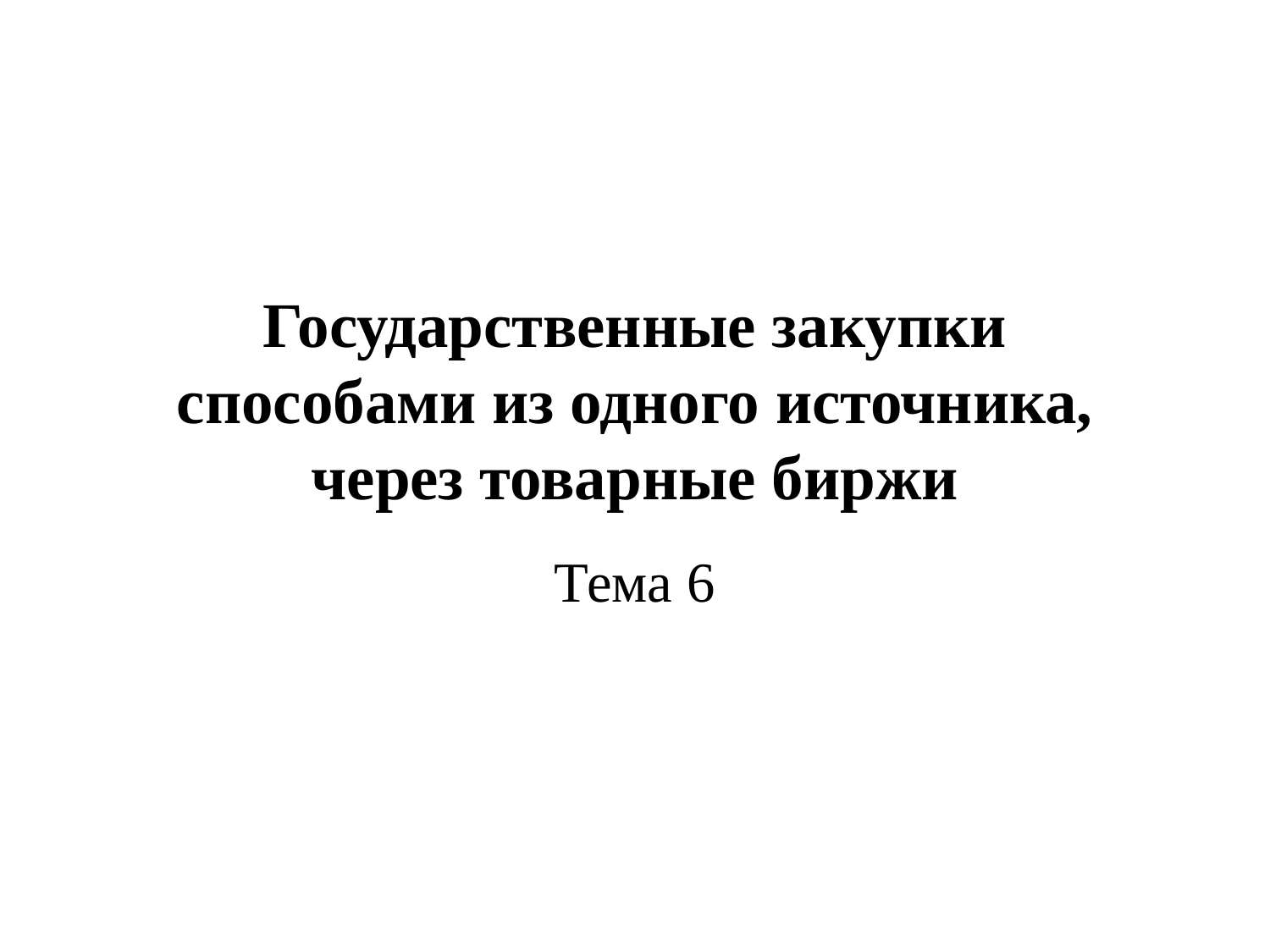

# Государственные закупки способами из одного источника, через товарные биржи
Тема 6